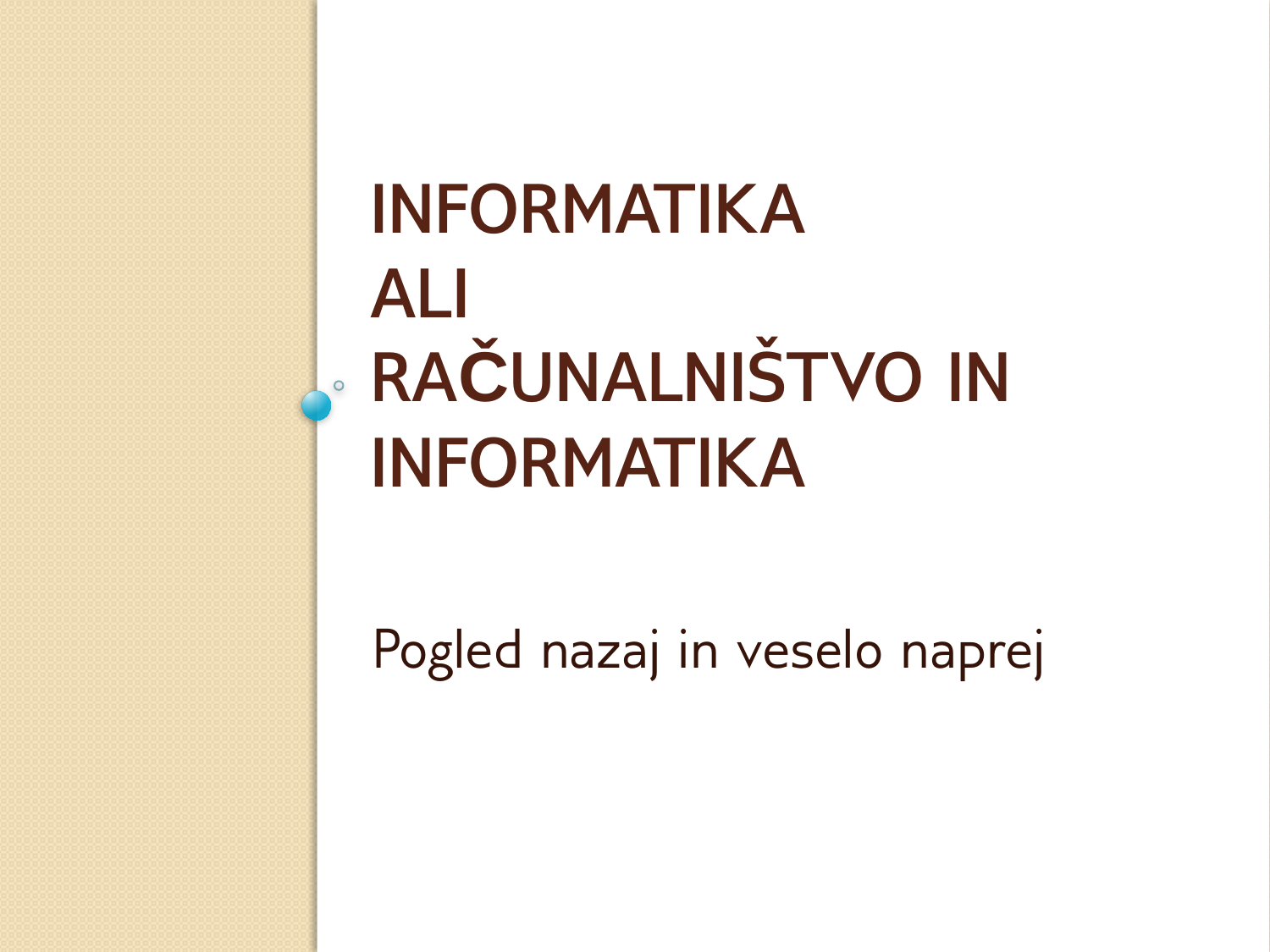

# Informatika ali računalništvo in informatika
Pogled nazaj in veselo naprej